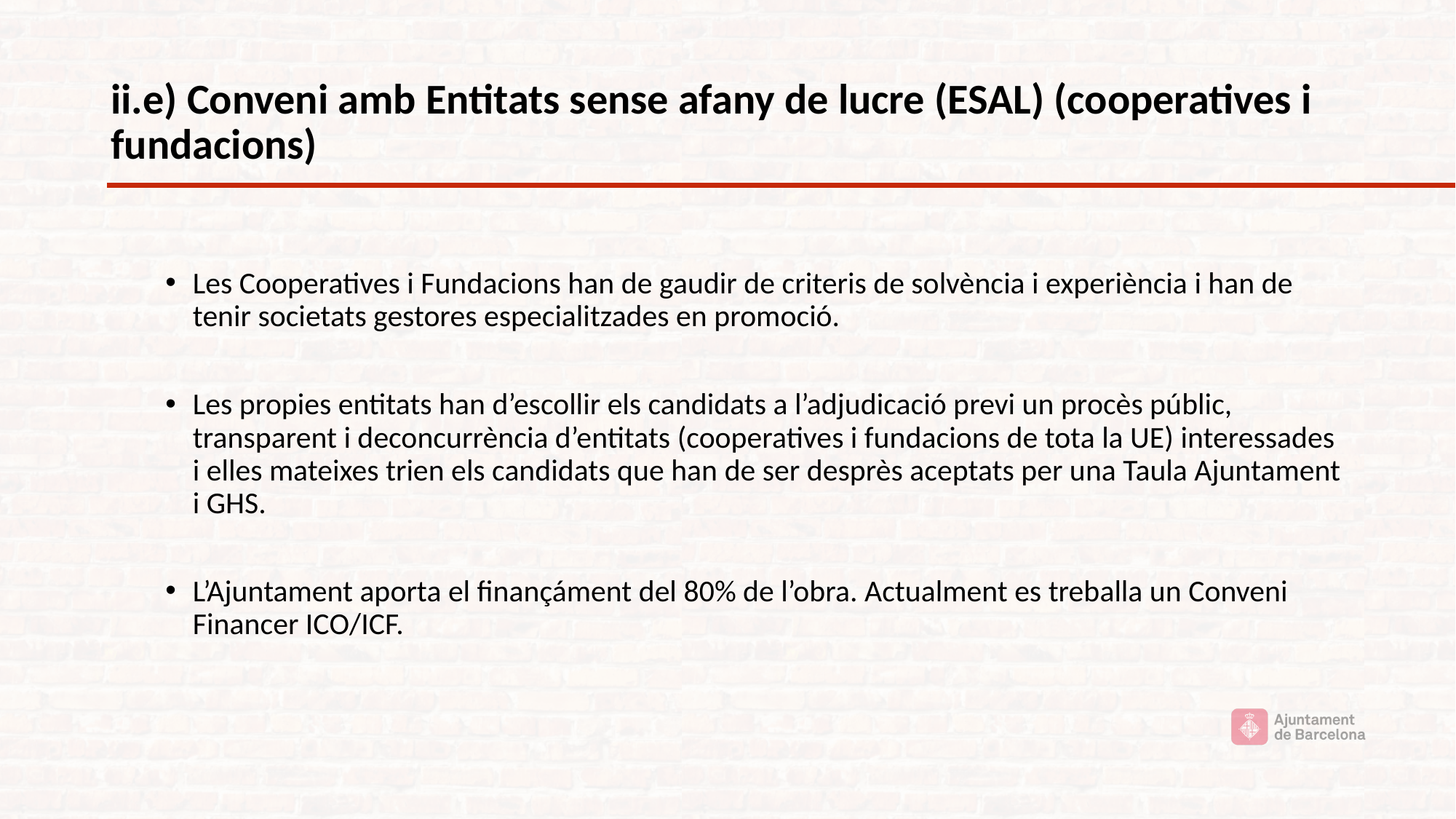

# ii.e) Conveni amb Entitats sense afany de lucre (ESAL) (cooperatives i fundacions)

Les Cooperatives i Fundacions han de gaudir de criteris de solvència i experiència i han de tenir societats gestores especialitzades en promoció.

Les propies entitats han d’escollir els candidats a l’adjudicació previ un procès públic, transparent i deconcurrència d’entitats (cooperatives i fundacions de tota la UE) interessades i elles mateixes trien els candidats que han de ser desprès aceptats per una Taula Ajuntament i GHS.

L’Ajuntament aporta el finançáment del 80% de l’obra. Actualment es treballa un Conveni Financer ICO/ICF.